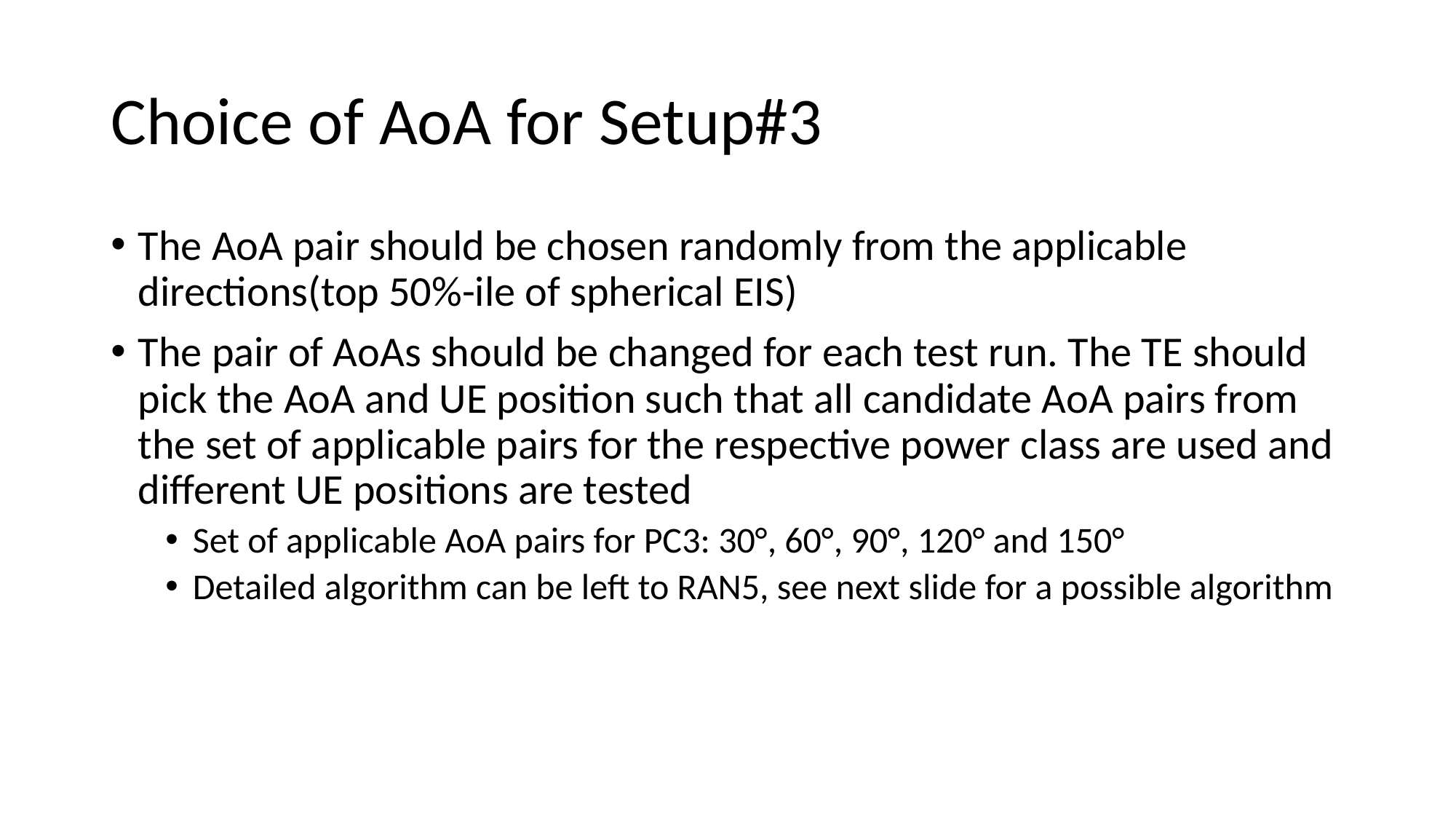

# Choice of AoA for Setup#3
The AoA pair should be chosen randomly from the applicable directions(top 50%-ile of spherical EIS)
The pair of AoAs should be changed for each test run. The TE should pick the AoA and UE position such that all candidate AoA pairs from the set of applicable pairs for the respective power class are used and different UE positions are tested
Set of applicable AoA pairs for PC3: 30°, 60°, 90°, 120° and 150°
Detailed algorithm can be left to RAN5, see next slide for a possible algorithm